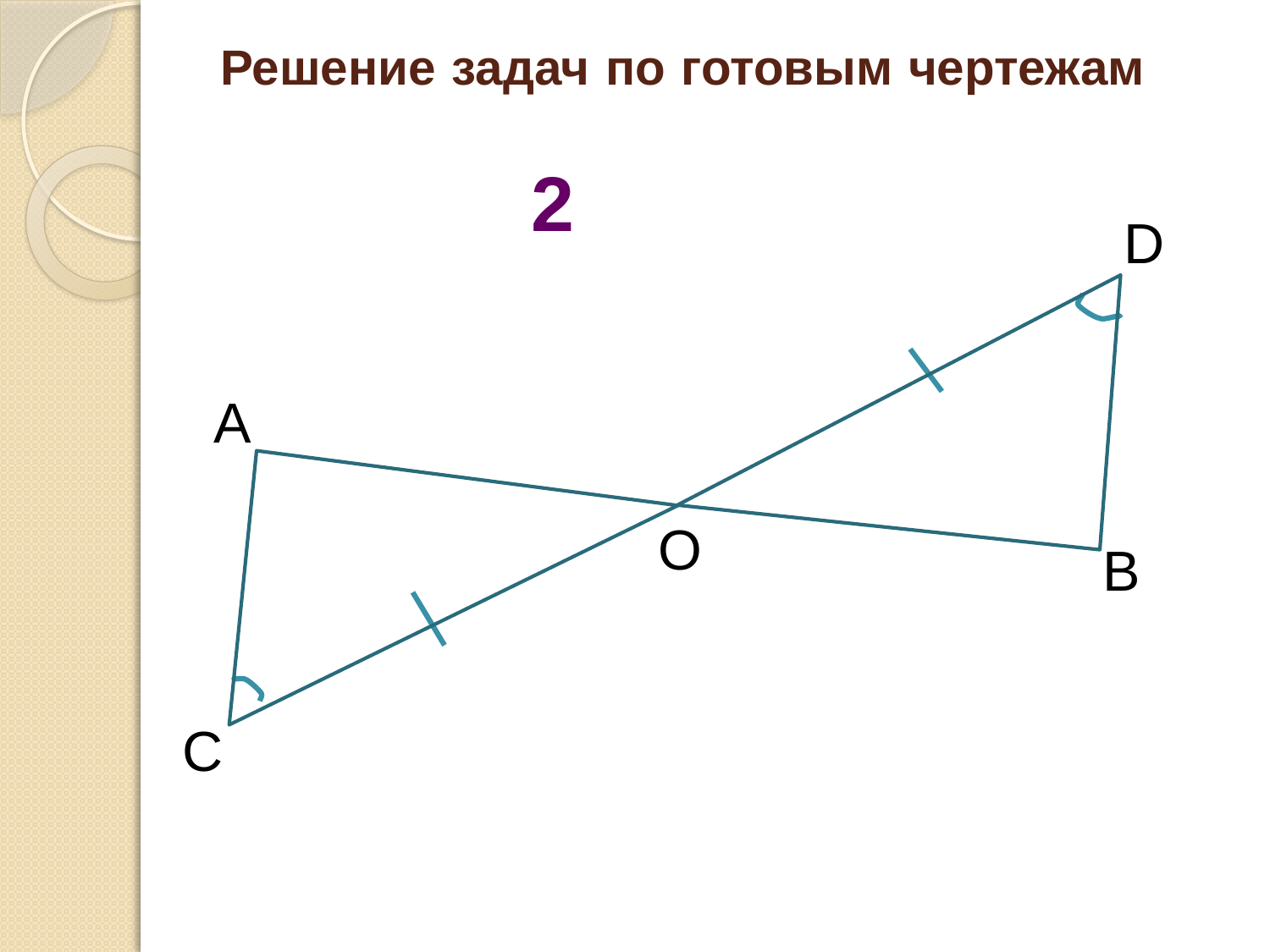

# Решение задач по готовым чертежам
2
D

А

О
В

С